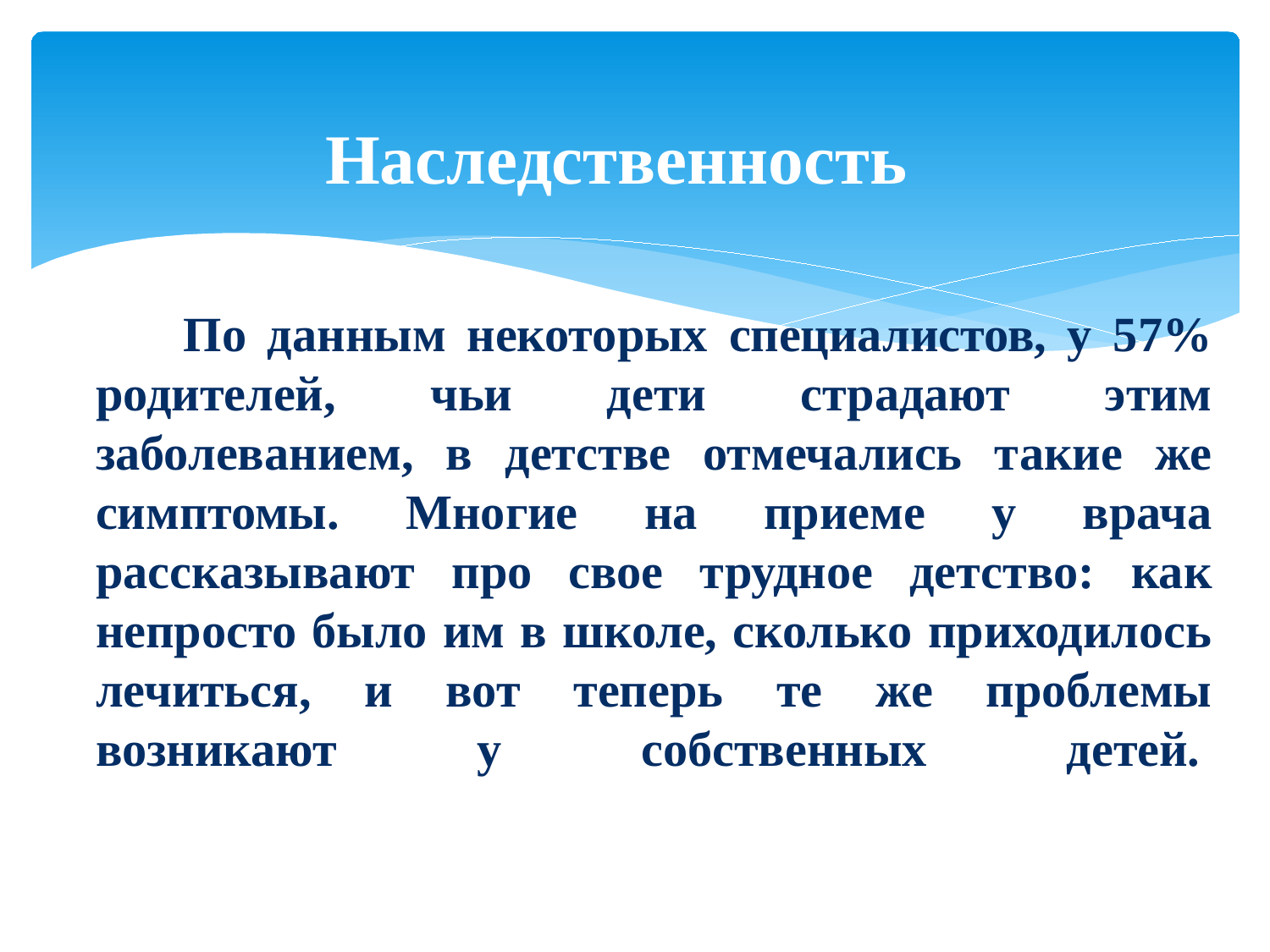

# Наследственность
      По данным некоторых специалистов, у 57% родителей, чьи дети страдают этим заболеванием, в детстве отмечались такие же симптомы. Многие на приеме у врача рассказывают про свое трудное детство: как непросто было им в школе, сколько приходилось лечиться, и вот теперь те же проблемы возникают у собственных детей.